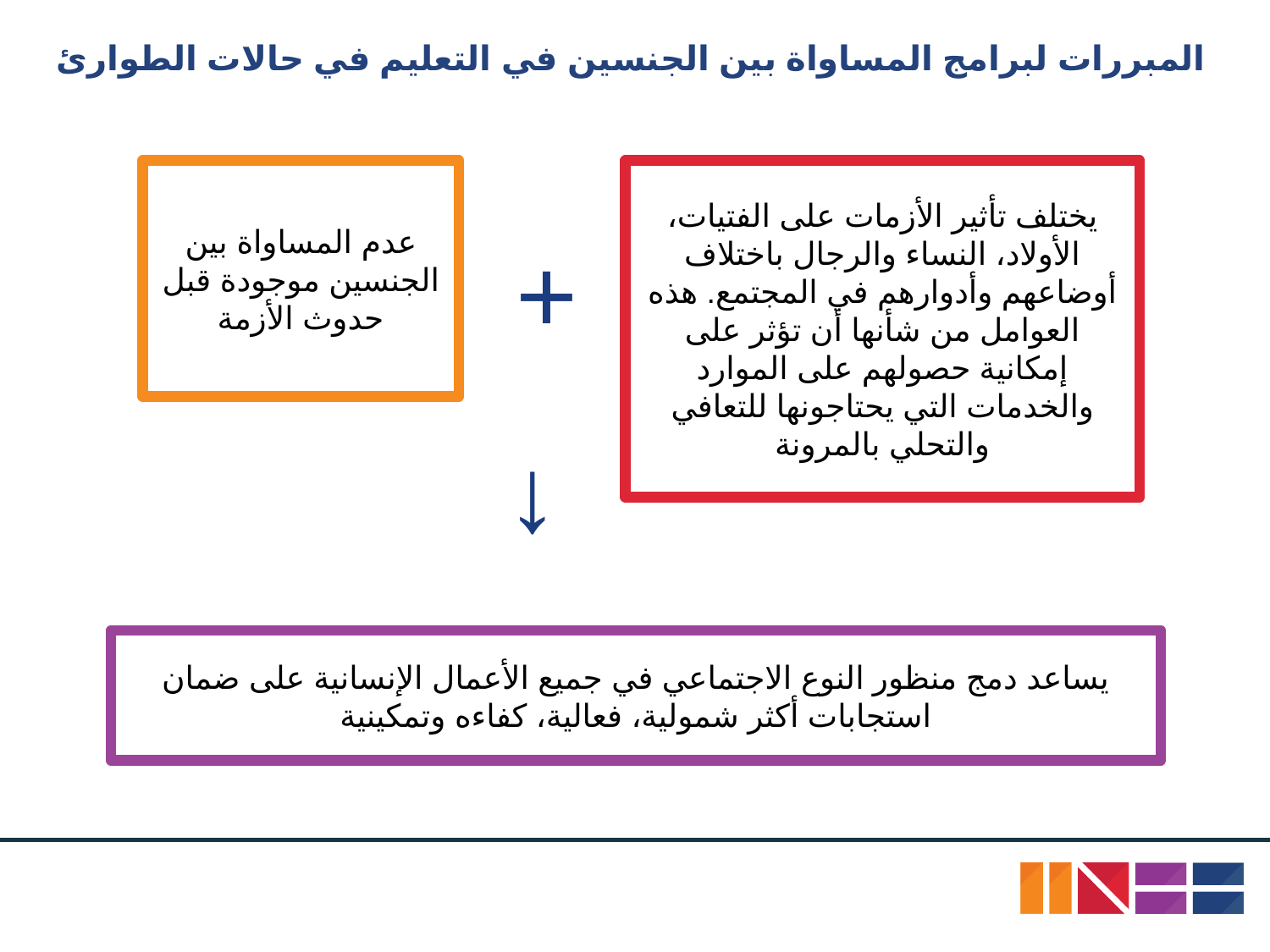

# المبررات لبرامج المساواة بين الجنسين في التعليم في حالات الطوارئ

عدم المساواة بين الجنسين موجودة قبل حدوث الأزمة
يختلف تأثير الأزمات على الفتيات، الأولاد، النساء والرجال باختلاف أوضاعهم وأدوارهم في المجتمع. هذه العوامل من شأنها أن تؤثر على إمكانية حصولهم على الموارد والخدمات التي يحتاجونها للتعافي والتحلي بالمرونة
+
→
يساعد دمج منظور النوع الاجتماعي في جميع الأعمال الإنسانية على ضمان استجابات أكثر شمولية، فعالية، كفاءه وتمكينية